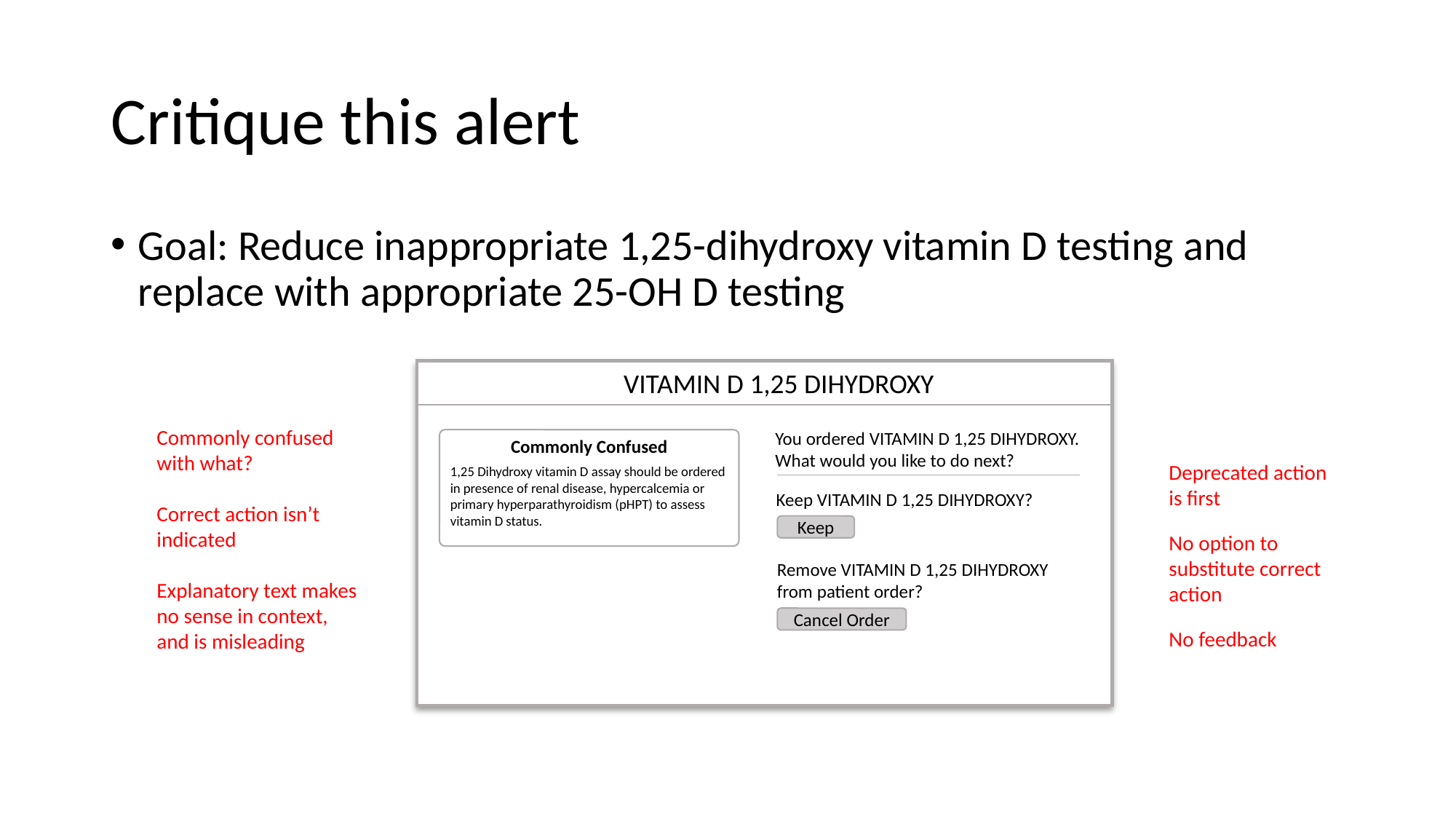

# Critique this alert
Goal: Reduce inappropriate 1,25-dihydroxy vitamin D testing and replace with appropriate 25-OH D testing

VITAMIN D 1,25 DIHYDROXY
Commonly confused with what?

Correct action isn’t indicated

Explanatory text makes no sense in context, and is misleading
You ordered VITAMIN D 1,25 DIHYDROXY. What would you like to do next?

Commonly Confused
Deprecated action is first
1,25 Dihydroxy vitamin D assay should be ordered in presence of renal disease, hypercalcemia or primary hyperparathyroidism (pHPT) to assess vitamin D status.
Keep VITAMIN D 1,25 DIHYDROXY?
Keep
No option to substitute correct action
Remove VITAMIN D 1,25 DIHYDROXY from patient order?
Cancel Order
No feedback